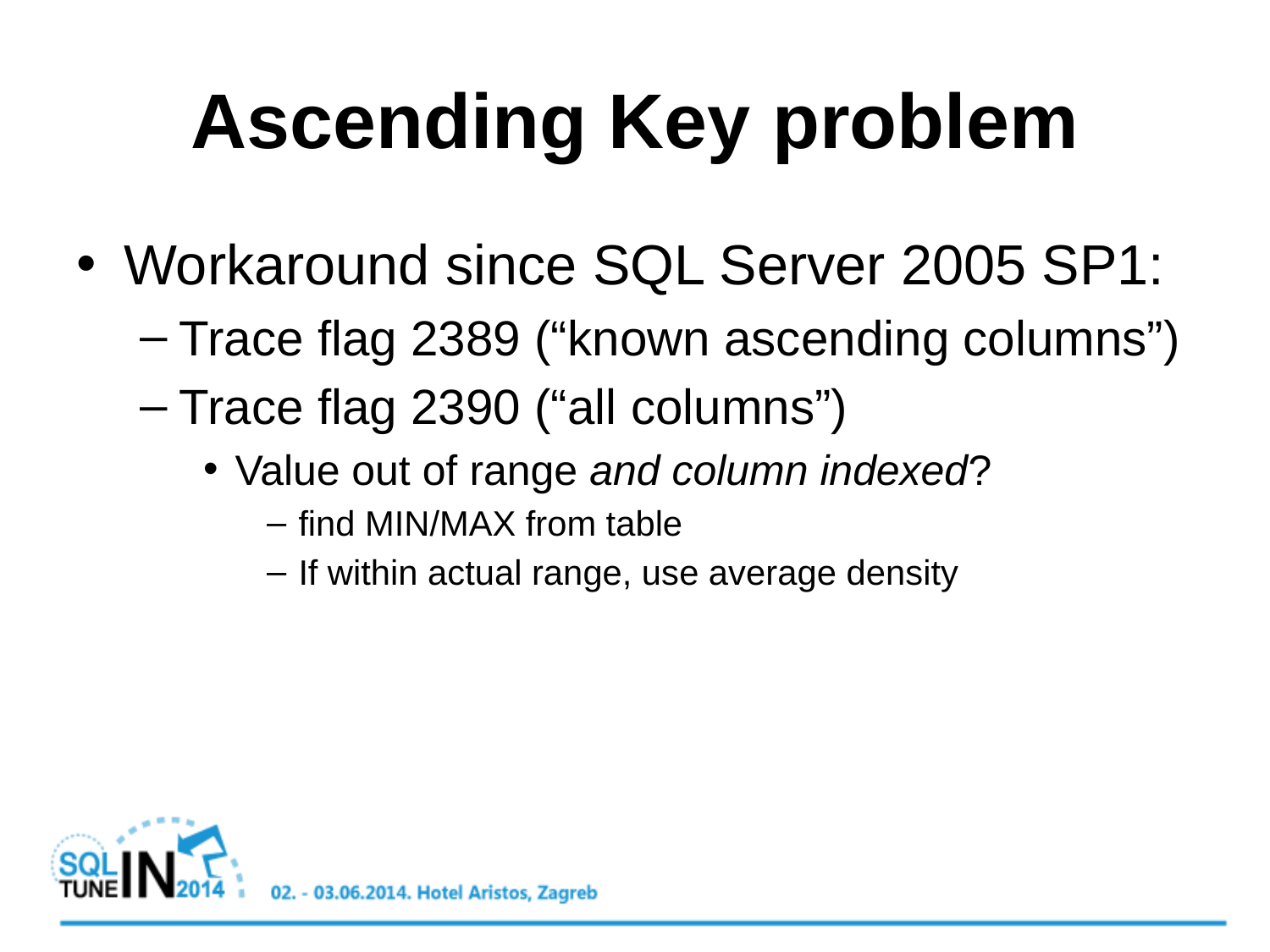

# Ascending Key problem
Workaround since SQL Server 2005 SP1:
Trace flag 2389 (“known ascending columns”)
Trace flag 2390 (“all columns”)
Value out of range and column indexed?
find MIN/MAX from table
If within actual range, use average density